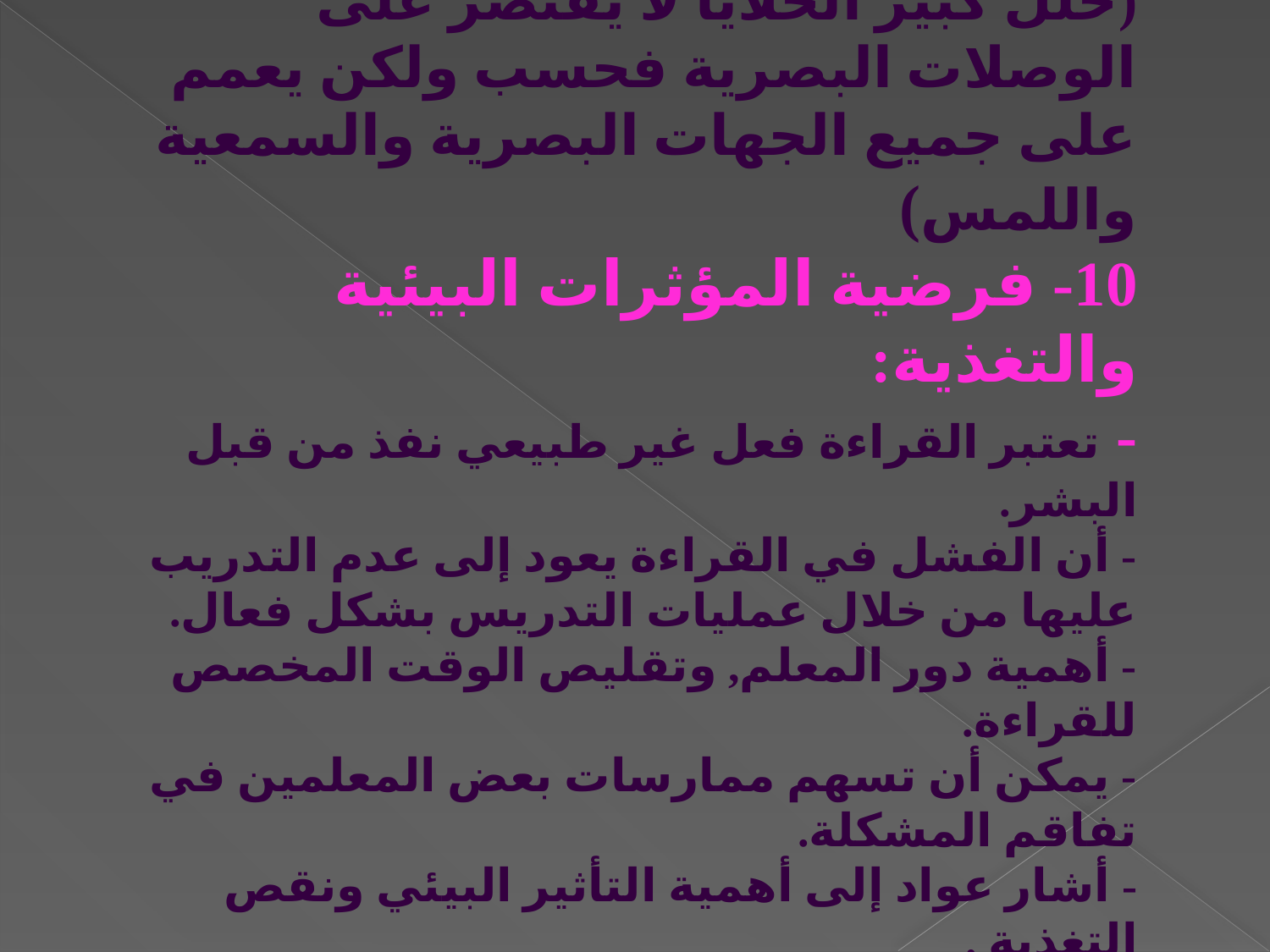

# 9- فرضية كبير الخلايا: (خلل كبير الخلايا لا يقتصر على الوصلات البصرية فحسب ولكن يعمم على جميع الجهات البصرية والسمعية واللمس) 10- فرضية المؤثرات البيئية والتغذية: - تعتبر القراءة فعل غير طبيعي نفذ من قبل البشر. - أن الفشل في القراءة يعود إلى عدم التدريب عليها من خلال عمليات التدريس بشكل فعال. - أهمية دور المعلم, وتقليص الوقت المخصص للقراءة. - يمكن أن تسهم ممارسات بعض المعلمين في تفاقم المشكلة. - أشار عواد إلى أهمية التأثير البيئي ونقص التغذية . - أطفال الطبقات الاجتماعية الفقيرة.